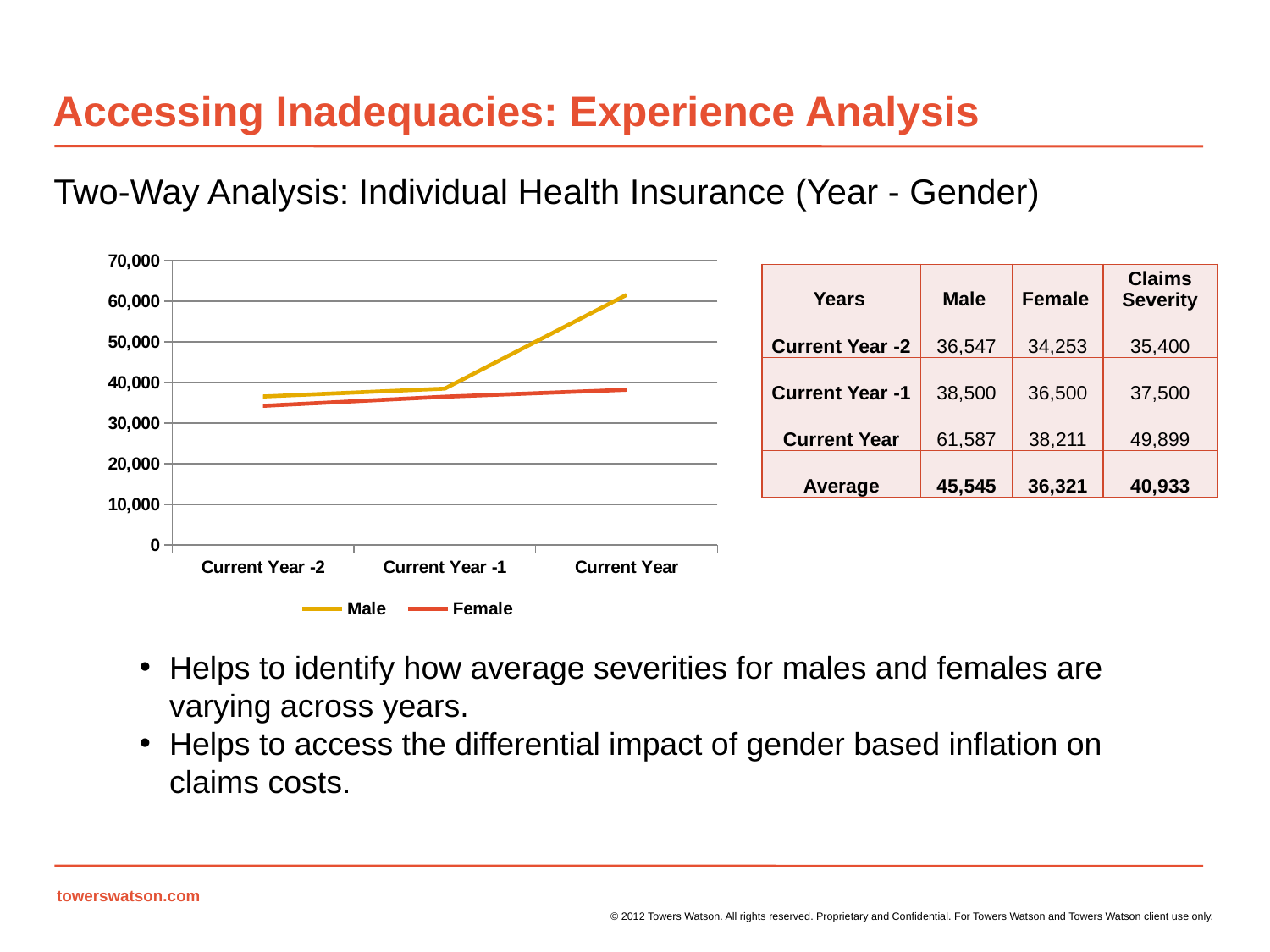

# Accessing Inadequacies: Experience Analysis
Two-Way Analysis: Individual Health Insurance (Year - Gender)

### Chart

| Category | Male   | Female   |
|---|---|---|
| Current Year -2 | 36547.0 | 34253.0 |
| Current Year -1 | 38500.0 | 36500.0 |
| Current Year | 61587.0 | 38211.0 |
| Years | Male | Female | Claims Severity |
| --- | --- | --- | --- |
| Current Year -2 | 36,547 | 34,253 | 35,400 |
| Current Year -1 | 38,500 | 36,500 | 37,500 |
| Current Year | 61,587 | 38,211 | 49,899 |
| Average | 45,545 | 36,321 | 40,933 |
Helps to identify how average severities for males and females are varying across years.
Helps to access the differential impact of gender based inflation on claims costs.